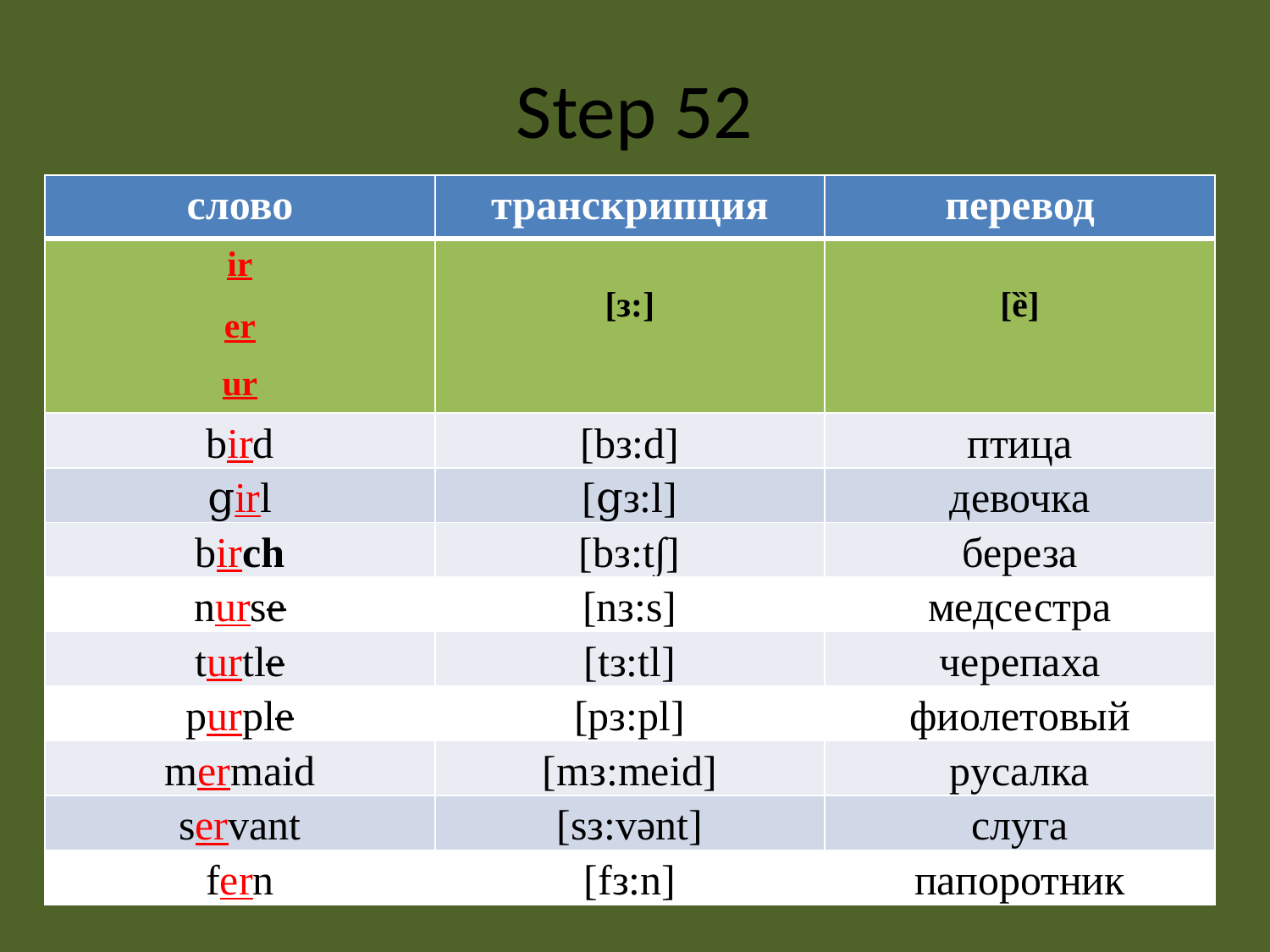

# Step 52
| слово | транскрипция | перевод |
| --- | --- | --- |
| ir er ur | [з:] | [ȅ] |
| bird | [bз:d] | птица |
| ցirl | [ցз:l] | девочка |
| birch | [bз:t∫] | береза |
| nurse | [nз:s] | медсестра |
| turtle | [tз:tl] | черепаха |
| purple | [pз:pl] | фиолетовый |
| mermaid | [mз:meid] | русалка |
| servant | [sз:vǝnt] | слуга |
| fern | [fз:n] | папоротник |